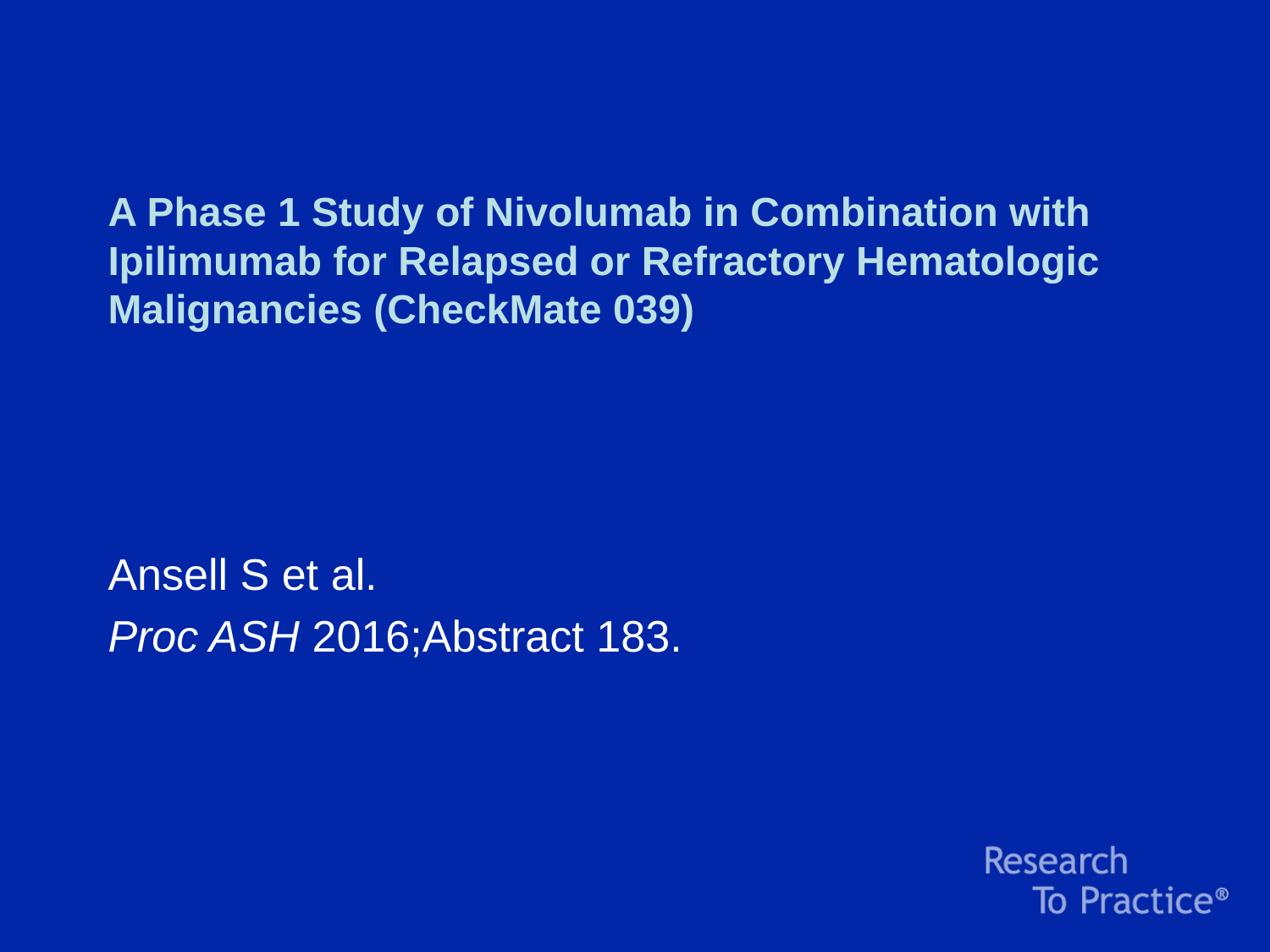

# A Phase 1 Study of Nivolumab in Combination with Ipilimumab for Relapsed or Refractory Hematologic Malignancies (CheckMate 039)
Ansell S et al.
Proc ASH 2016;Abstract 183.